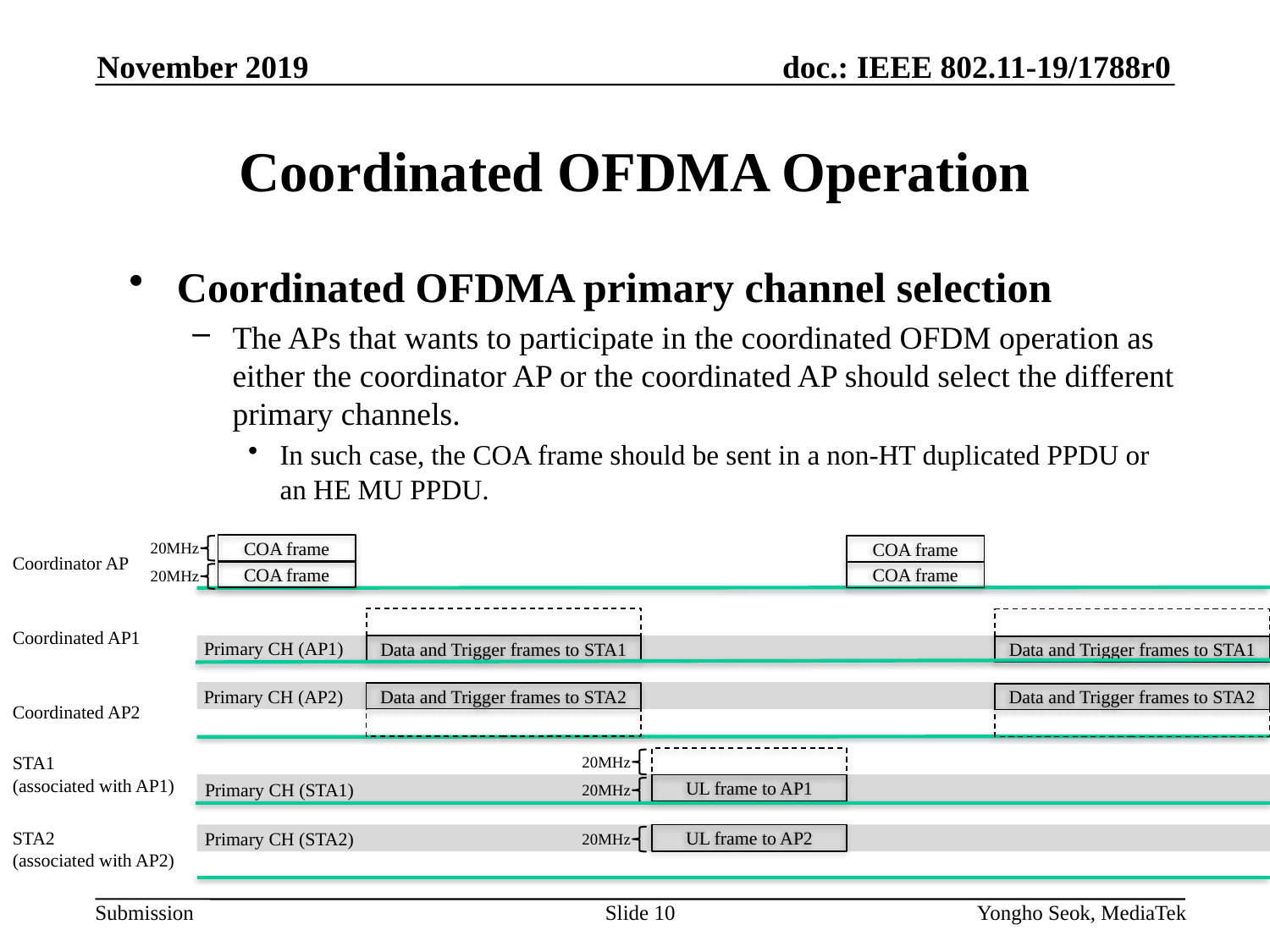

November 2019
# Coordinated OFDMA Operation

Coordinated OFDMA primary channel selection
The APs that wants to participate in the coordinated OFDM operation as either the coordinator AP or the coordinated AP should select the different primary channels.
In such case, the COA frame should be sent in a non-HT duplicated PPDU or an HE MU PPDU.
20MHz
COA frame

COA frame
Coordinator AP
20MHz
COA frame
COA frame

Coordinated AP1
Primary CH (AP1)

Data and Trigger frames to STA1
Data and Trigger frames to STA1
Primary CH (AP2)

Data and Trigger frames to STA2
Data and Trigger frames to STA2
Coordinated AP2

STA1
(associated with AP1)
20MHz

Primary CH (STA1)
20MHz

UL frame to AP1

STA2
(associated with AP2)
Primary CH (STA2)
20MHz

UL frame to AP2

Slide 10
Yongho Seok, MediaTek